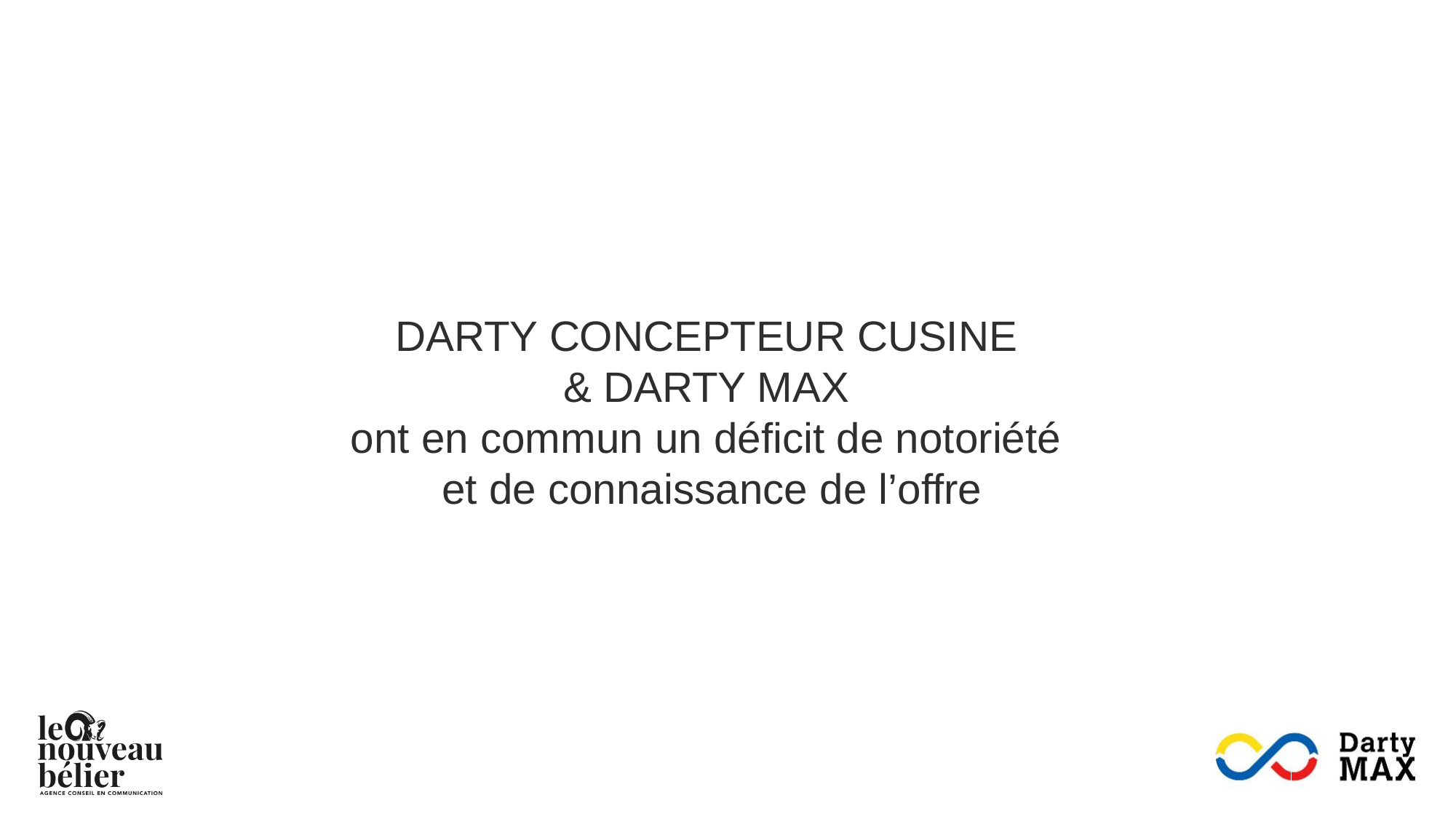

DARTY CONCEPTEUR CUSINE
& DARTY MAX
ont en commun un déficit de notoriété
et de connaissance de l’offre